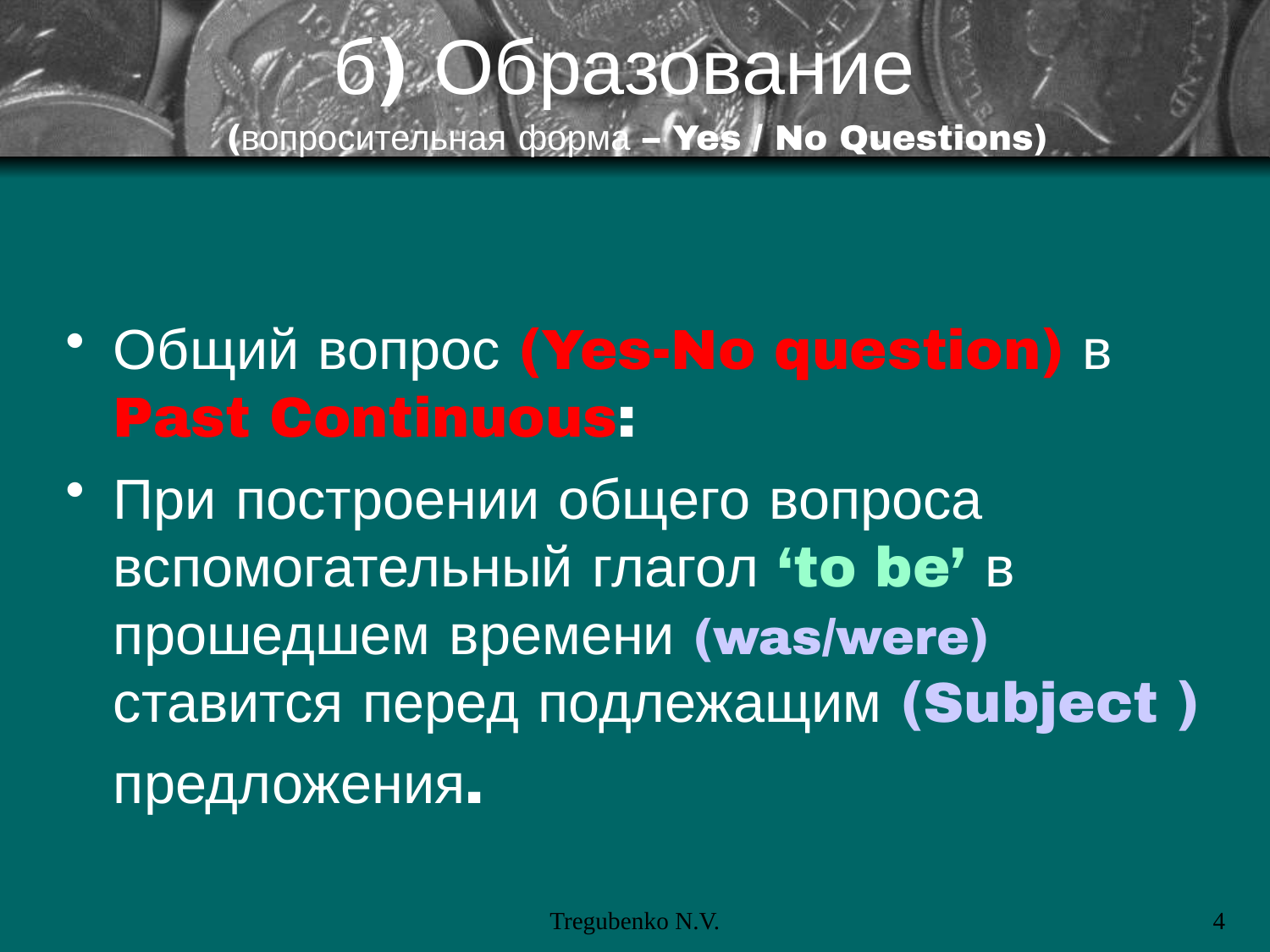

# б) Образование (вопросительная форма – Yes / No Questions)
Общий вопрос (Yes-No question) в Past Continuous:
При построении общего вопроса вспомогательный глагол ‘to be’ в прошедшем времени (was/were) ставится перед подлежащим (Subject ) предложения.
Tregubenko N.V.
4